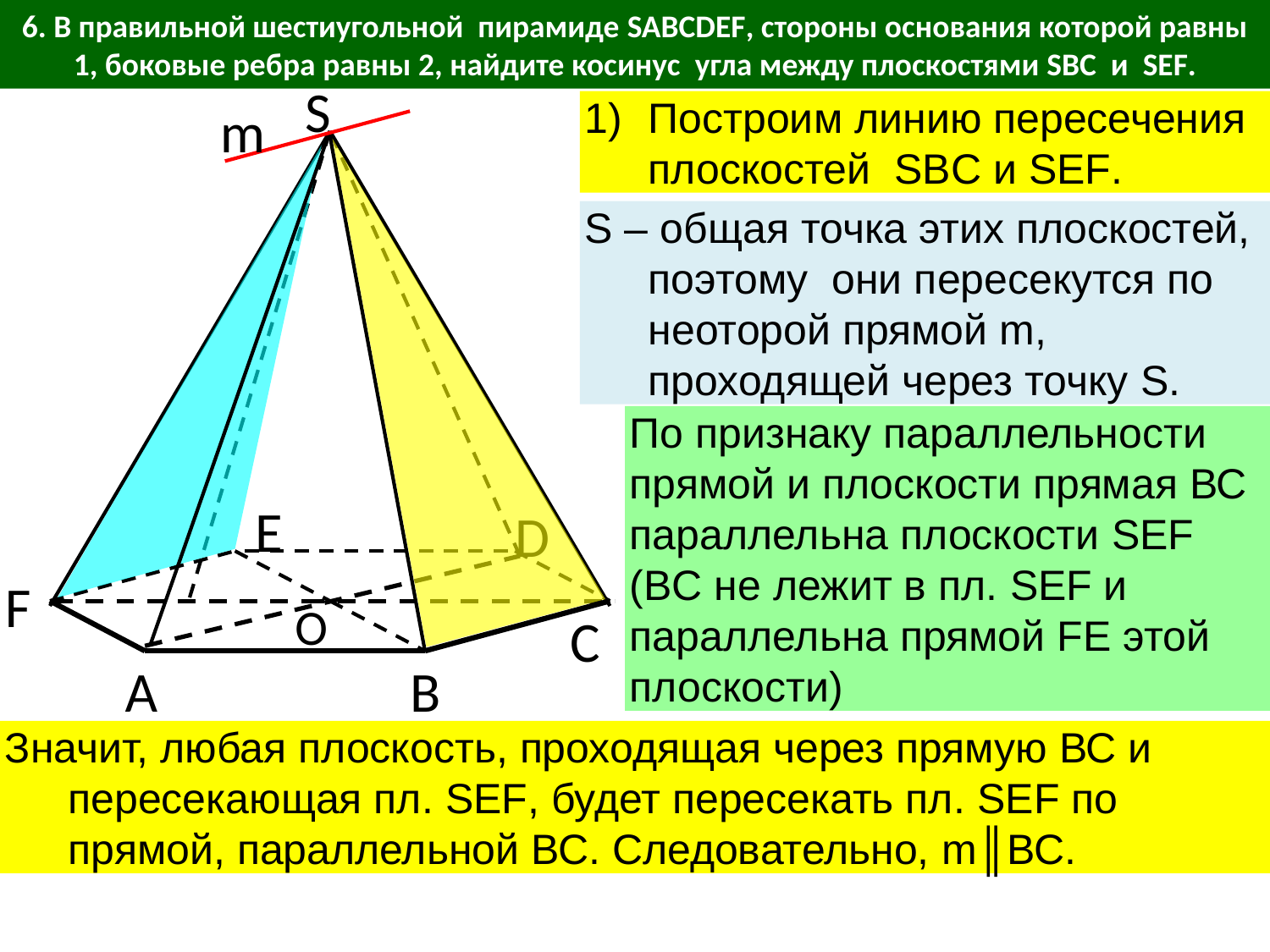

6. В правильной шестиугольной  пирамиде SABCDEF, стороны основания которой равны 1, боковые ребра равны 2, найдите косинус  угла между плоскостями SBC  и  SEF.
S
Построим линию пересечения плоскостей  SBC и SEF.
m

S – общая точка этих плоскостей, поэтому  они пересекутся по неоторой прямой m, проходящей через точку S.
По признаку параллельности прямой и плоскости прямая ВС параллельна плоскости SEF (BC не лежит в пл. SEF и параллельна прямой FE этой плоскости)
E
D
F
O
C
A
B
Значит, любая плоскость, проходящая через прямую ВС и пересекающая пл. SEF, будет пересекать пл. SEF по прямой, параллельной ВС. Следовательно, m║ВС.